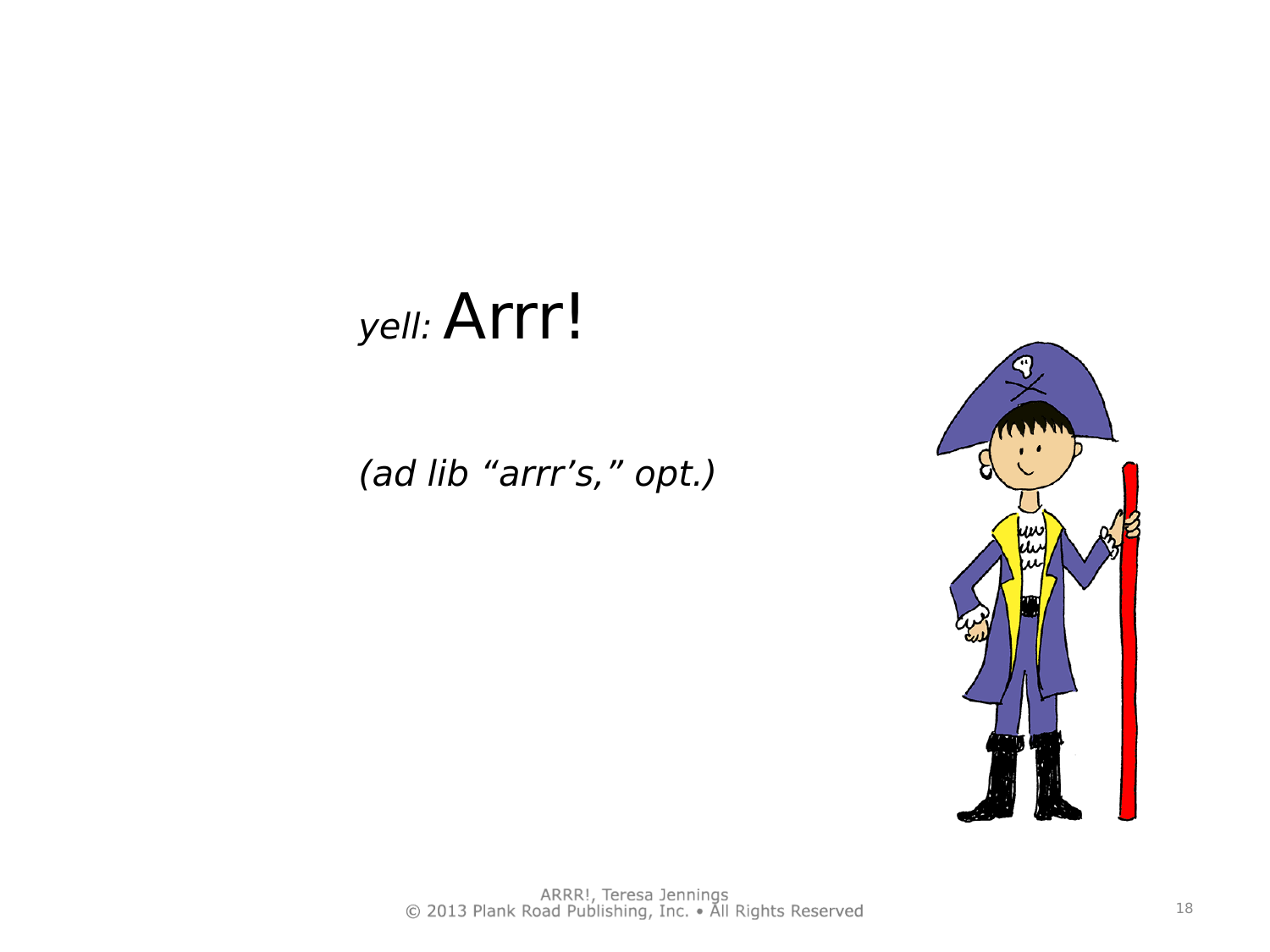

yell: Arrr!

(ad lib “arrr’s,” opt.)
18